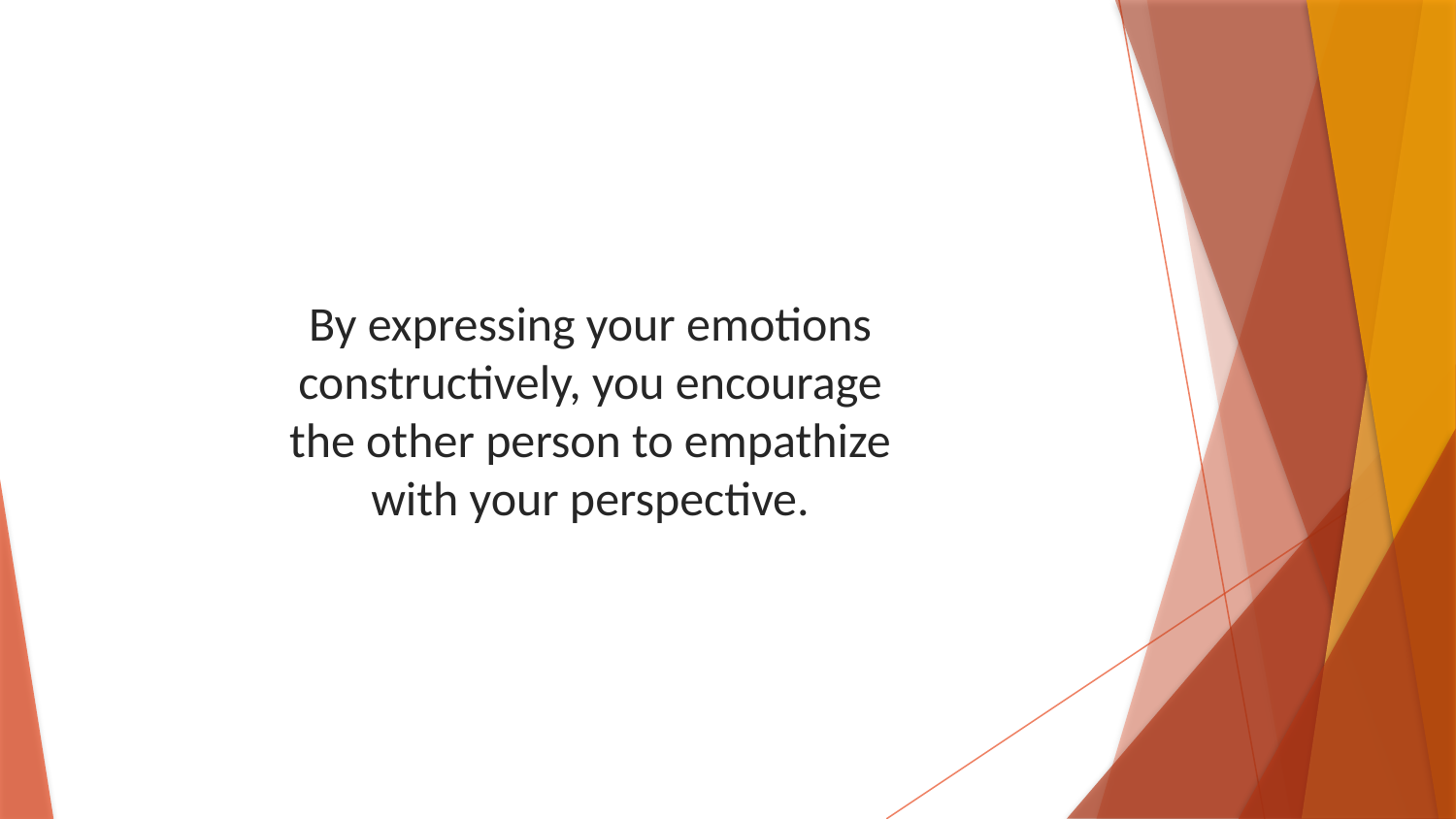

By expressing your emotions constructively, you encourage the other person to empathize with your perspective.